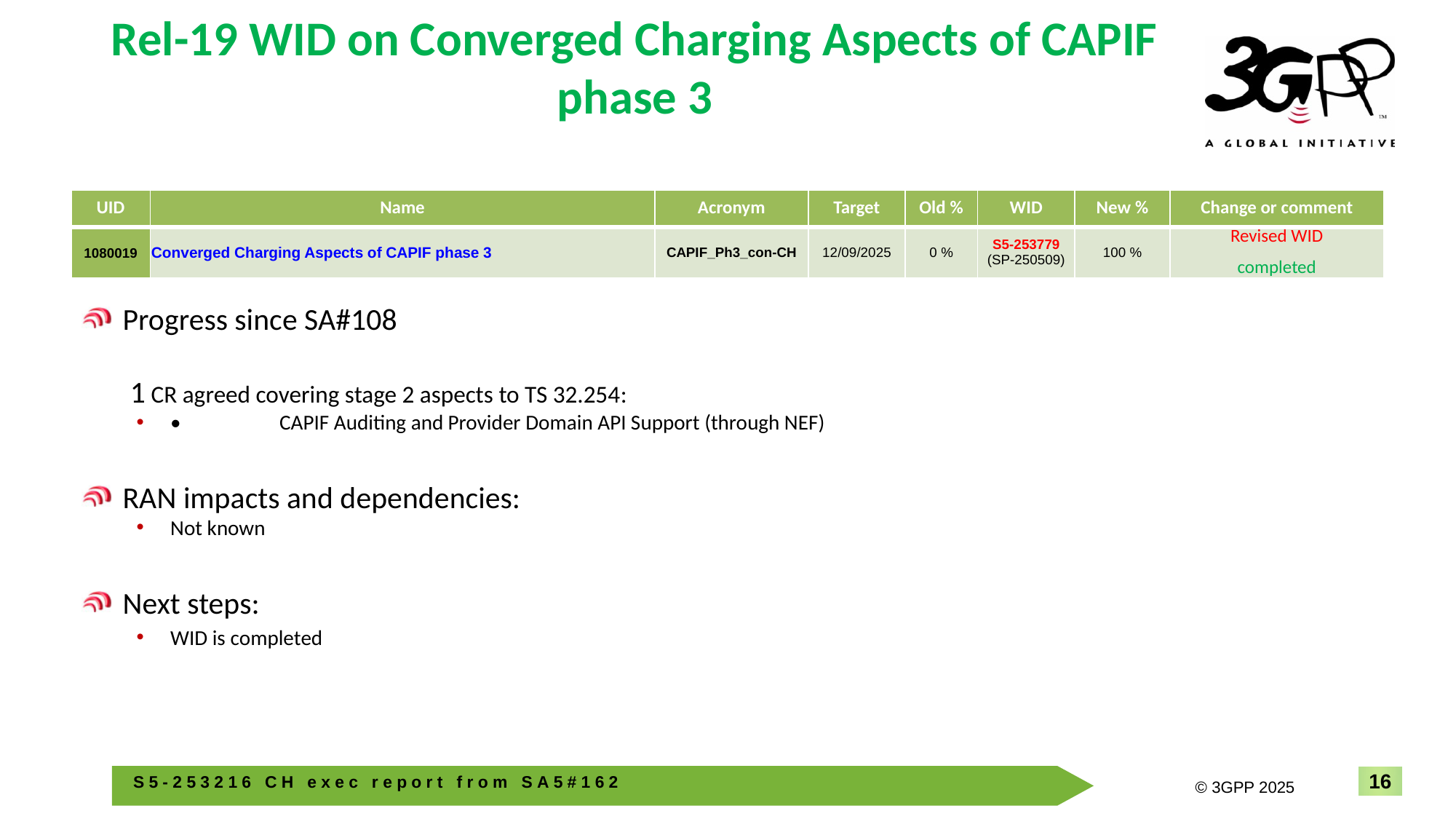

# Rel-19 WID on Converged Charging Aspects of CAPIF phase 3
| UID | Name | Acronym | Target | Old % | WID | New % | Change or comment |
| --- | --- | --- | --- | --- | --- | --- | --- |
| 1080019 | Converged Charging Aspects of CAPIF phase 3 | CAPIF\_Ph3\_con-CH | 12/09/2025 | 0 % | S5-253779 (SP-250509) | 100 % | Revised WID completed |
Progress since SA#108

       1 CR agreed covering stage 2 aspects to TS 32.254:
•	CAPIF Auditing and Provider Domain API Support (through NEF)

RAN impacts and dependencies:
Not known

Next steps:
WID is completed